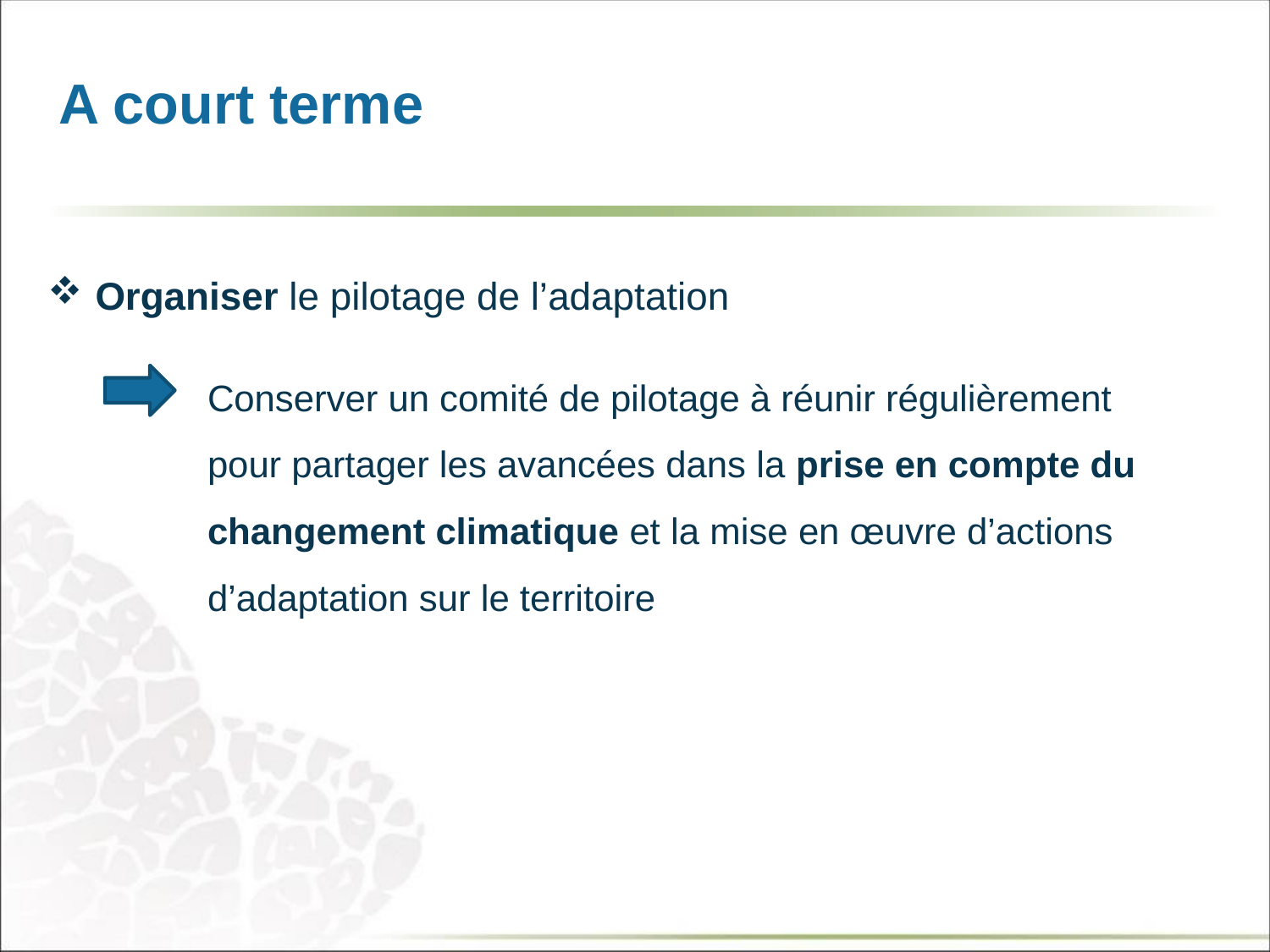

# A court terme
Organiser le pilotage de l’adaptation
Conserver un comité de pilotage à réunir régulièrement pour partager les avancées dans la prise en compte du changement climatique et la mise en œuvre d’actions d’adaptation sur le territoire